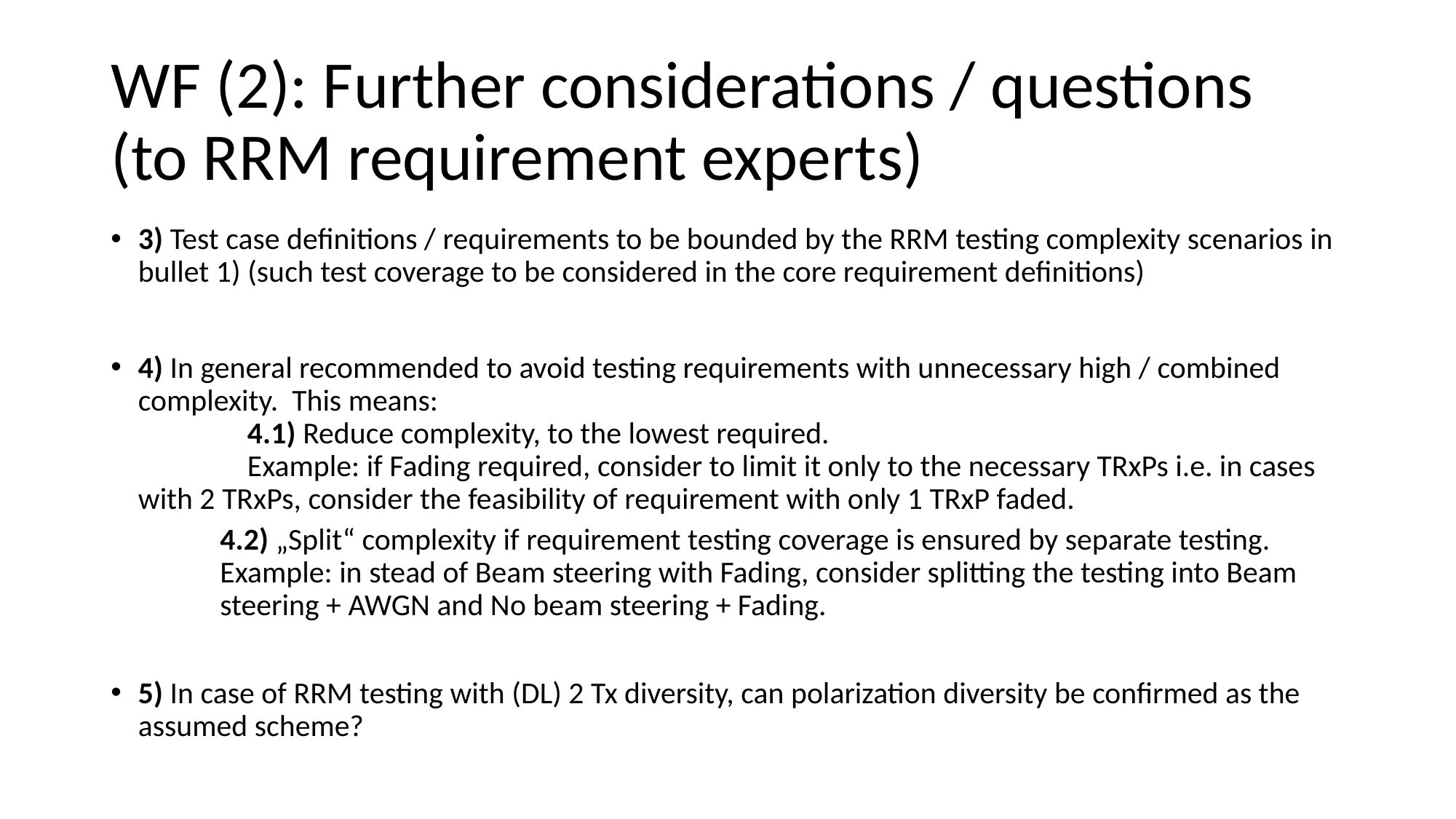

# WF (2): Further considerations / questions (to RRM requirement experts)
3) Test case definitions / requirements to be bounded by the RRM testing complexity scenarios in bullet 1) (such test coverage to be considered in the core requirement definitions)

4) In general recommended to avoid testing requirements with unnecessary high / combined complexity.  This means:
	4.1) Reduce complexity, to the lowest required.
	Example: if Fading required, consider to limit it only to the necessary TRxPs i.e. in cases 	with 2 TRxPs, consider the feasibility of requirement with only 1 TRxP faded.
4.2) „Split“ complexity if requirement testing coverage is ensured by separate testing.
Example: in stead of Beam steering with Fading, consider splitting the testing into Beam steering + AWGN and No beam steering + Fading.

5) In case of RRM testing with (DL) 2 Tx diversity, can polarization diversity be confirmed as the assumed scheme?